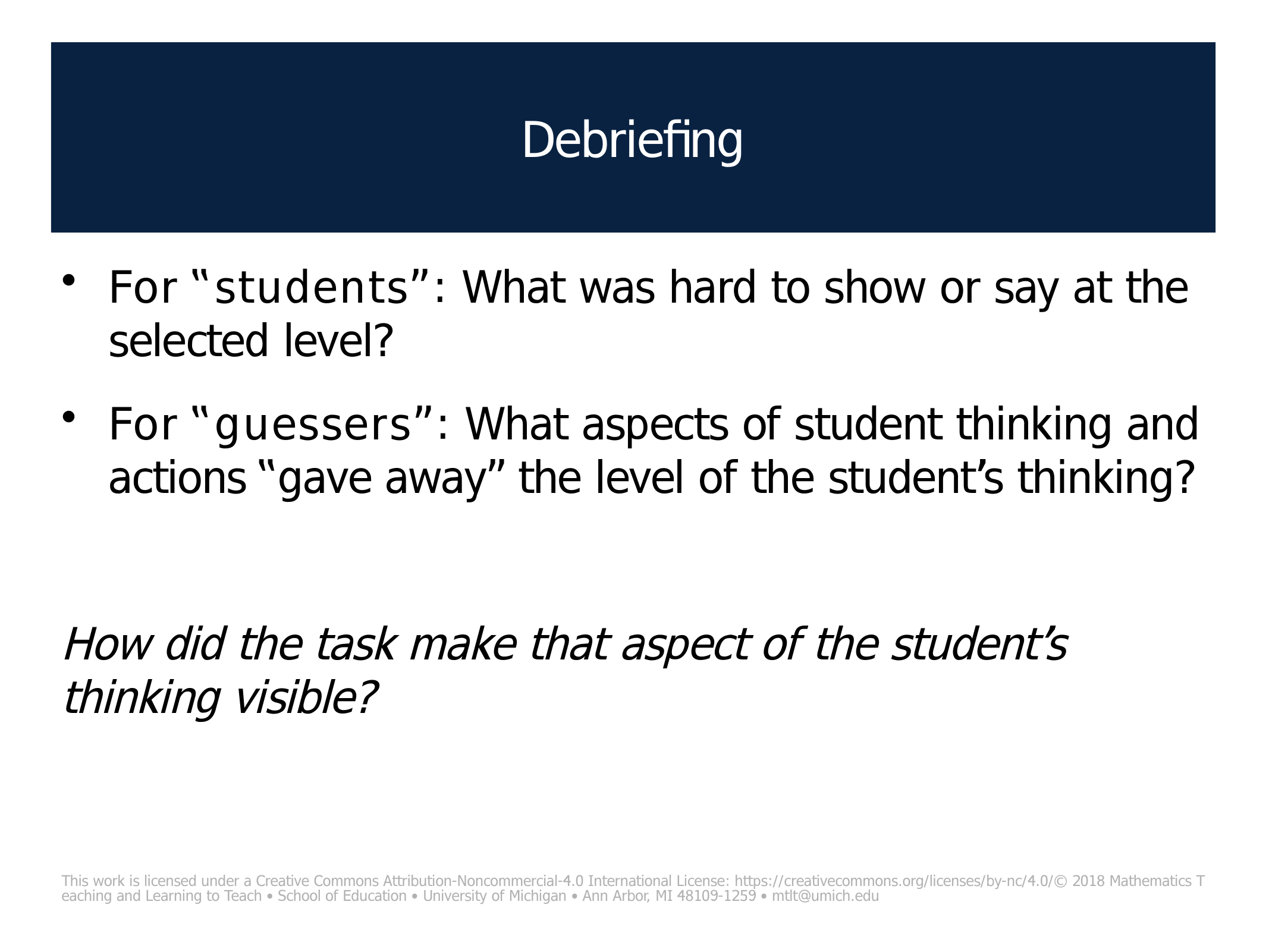

# Debriefing
For “students”: What was hard to show or say at the selected level?
For “guessers”: What aspects of student thinking and actions “gave away” the level of the student’s thinking?

How did the task make that aspect of the student’s thinking visible?
This work is licensed under a Creative Commons Attribution-Noncommercial-4.0 International License: https://creativecommons.org/licenses/by-nc/4.0/
© 2018 Mathematics Teaching and Learning to Teach • School of Education • University of Michigan • Ann Arbor, MI 48109-1259 • mtlt@umich.edu